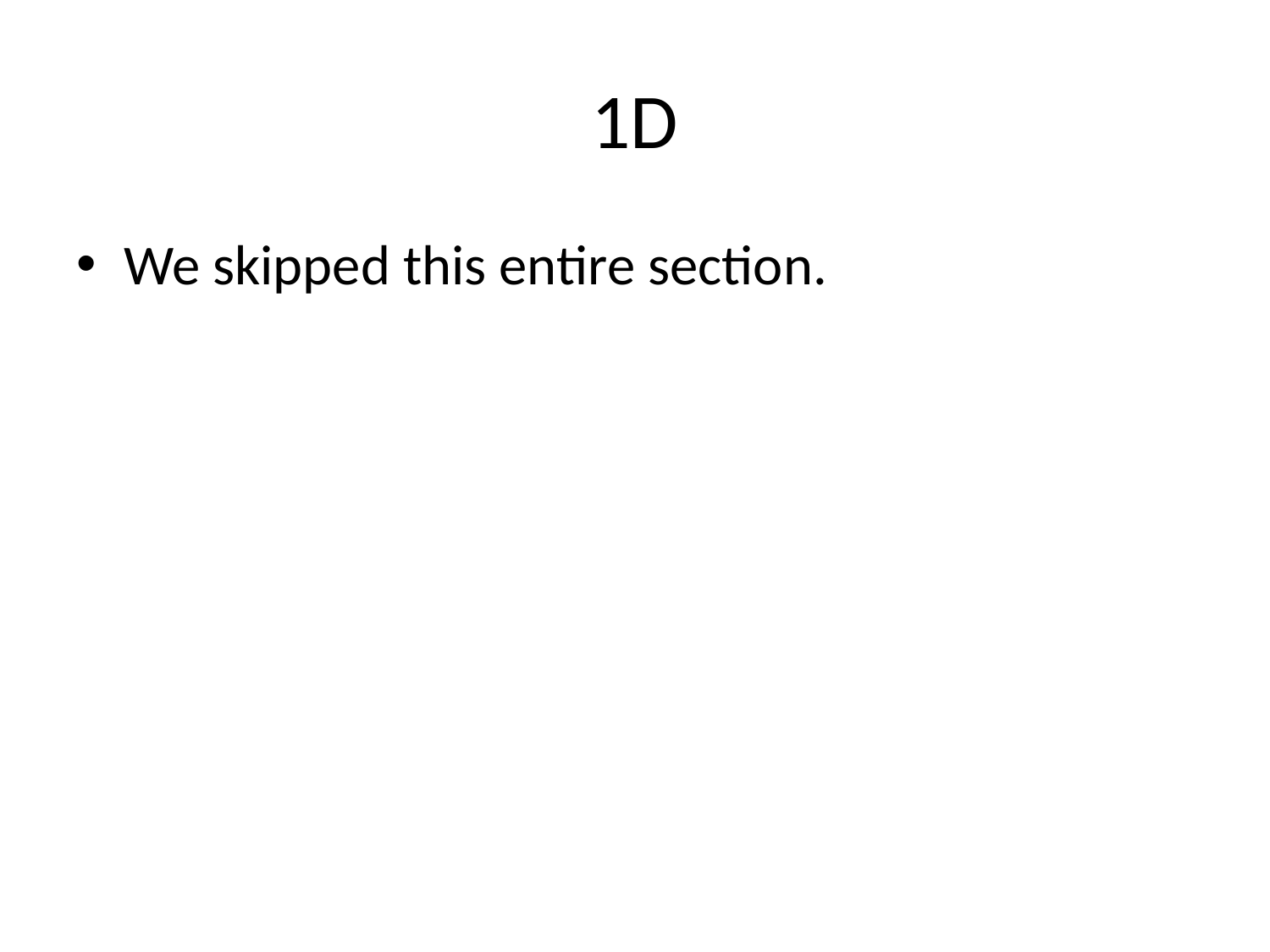

# 1D
We skipped this entire section.